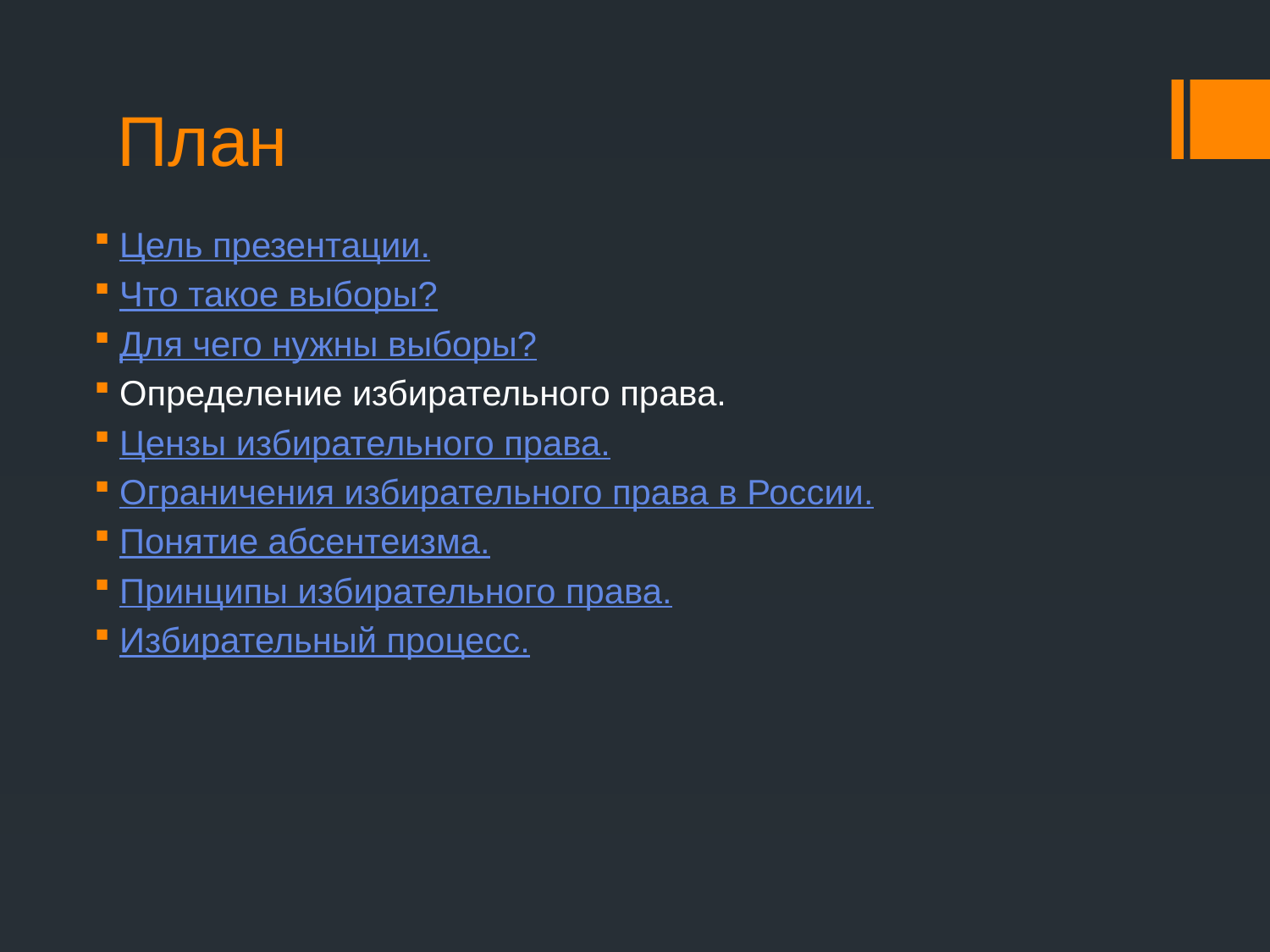

# План
Цель презентации.
Что такое выборы?
Для чего нужны выборы?
Определение избирательного права.
Цензы избирательного права.
Ограничения избирательного права в России.
Понятие абсентеизма.
Принципы избирательного права.
Избирательный процесс.